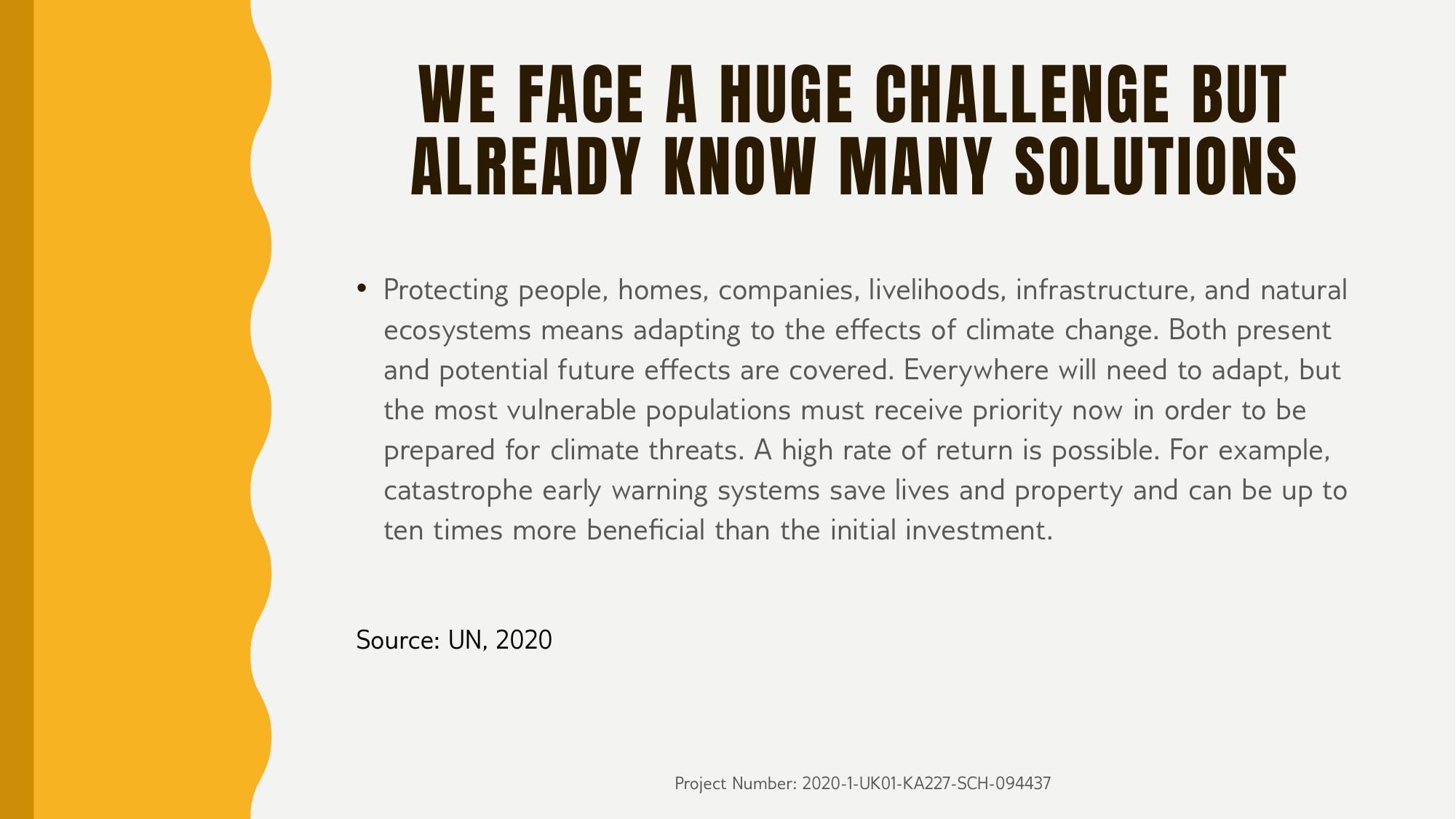

# We face a huge challenge but already know many solutions
Protecting people, homes, companies, livelihoods, infrastructure, and natural ecosystems means adapting to the effects of climate change. Both present and potential future effects are covered. Everywhere will need to adapt, but the most vulnerable populations must receive priority now in order to be prepared for climate threats. A high rate of return is possible. For example, catastrophe early warning systems save lives and property and can be up to ten times more beneficial than the initial investment.
Source: UN, 2020
Project Number: 2020-1-UK01-KA227-SCH-094437